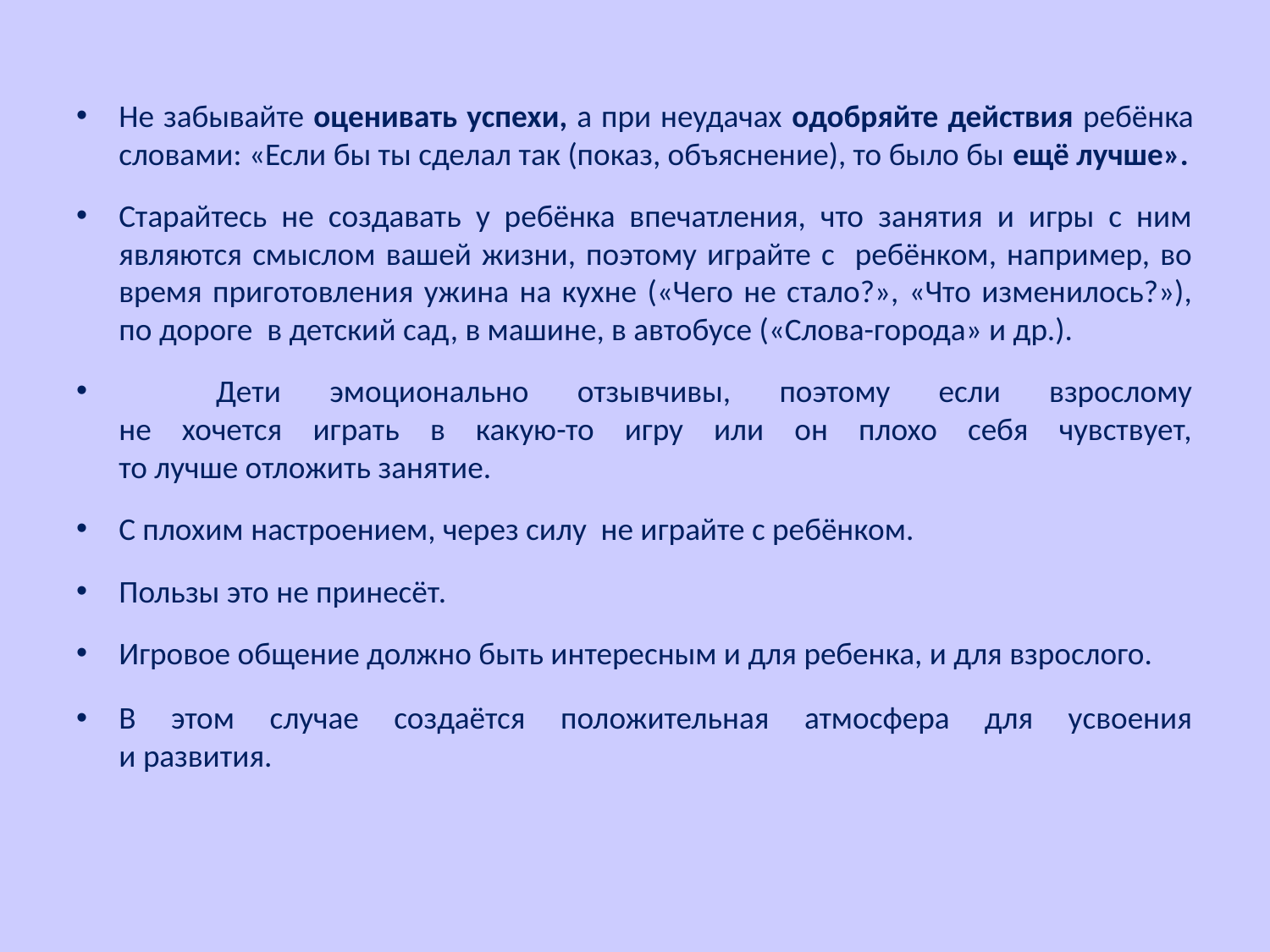

Не забывайте оценивать успехи, а при неудачах одобряйте действия ребёнка словами: «Если бы ты сделал так (показ, объяснение), то было бы ещё лучше».

Старайтесь не создавать у ребёнка впечатления, что занятия и игры с ним являются смыслом вашей жизни, поэтому играйте с  ребёнком, например, во время приготовления ужина на кухне («Чего не стало?», «Что изменилось?»), по дороге  в детский сад, в машине, в автобусе («Слова-города» и др.).

  Дети эмоционально отзывчивы, поэтому если взрослому
не хочется играть в какую-то игру или он плохо себя чувствует,
то лучше отложить занятие.

С плохим настроением, через силу  не играйте с ребёнком.

Пользы это не принесёт.

Игровое общение должно быть интересным и для ребенка, и для взрослого.

В этом случае создаётся положительная атмосфера для усвоения
и развития.